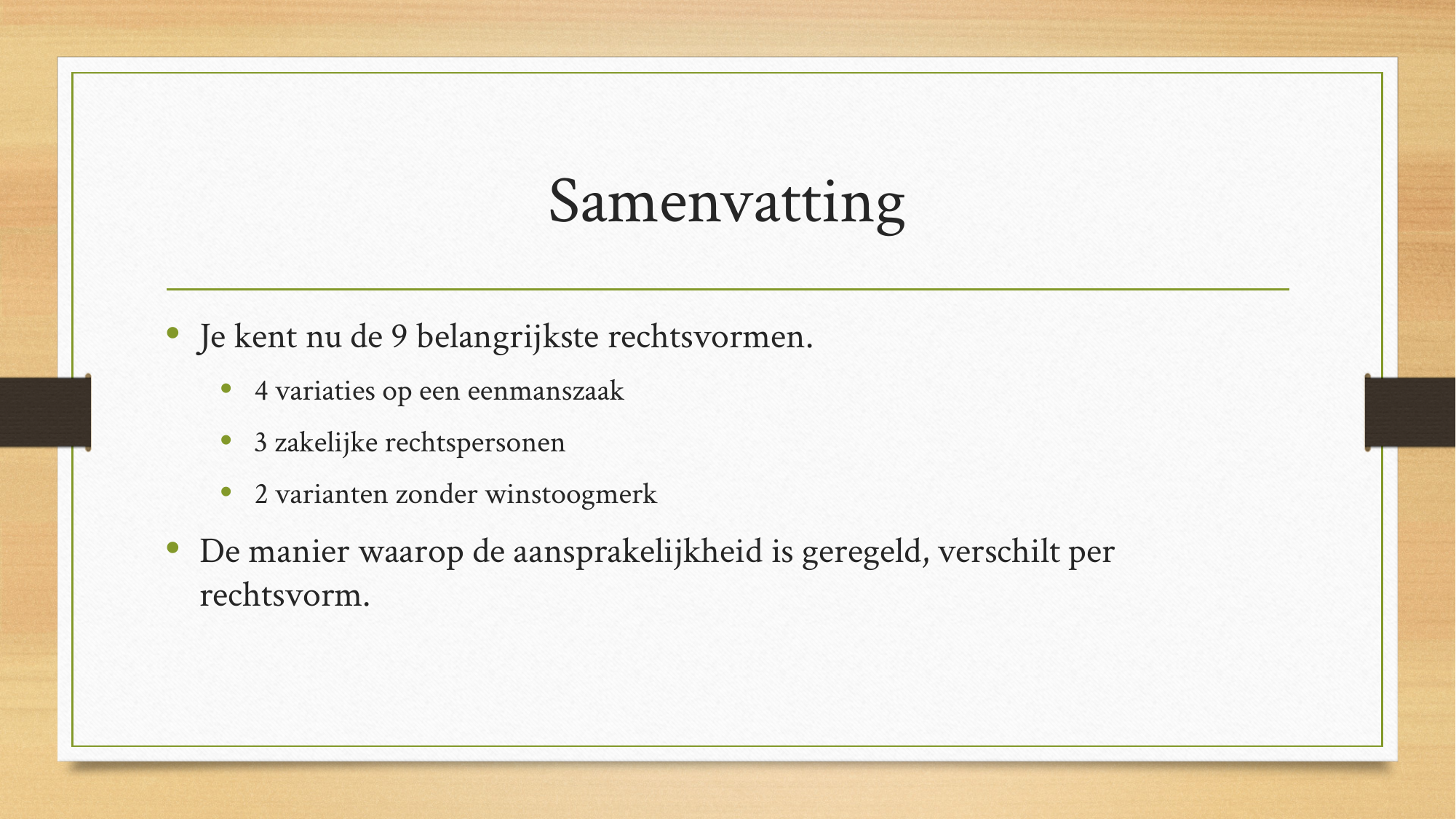

# Samenvatting
Je kent nu de 9 belangrijkste rechtsvormen.
4 variaties op een eenmanszaak
3 zakelijke rechtspersonen
2 varianten zonder winstoogmerk
De manier waarop de aansprakelijkheid is geregeld, verschilt per rechtsvorm.